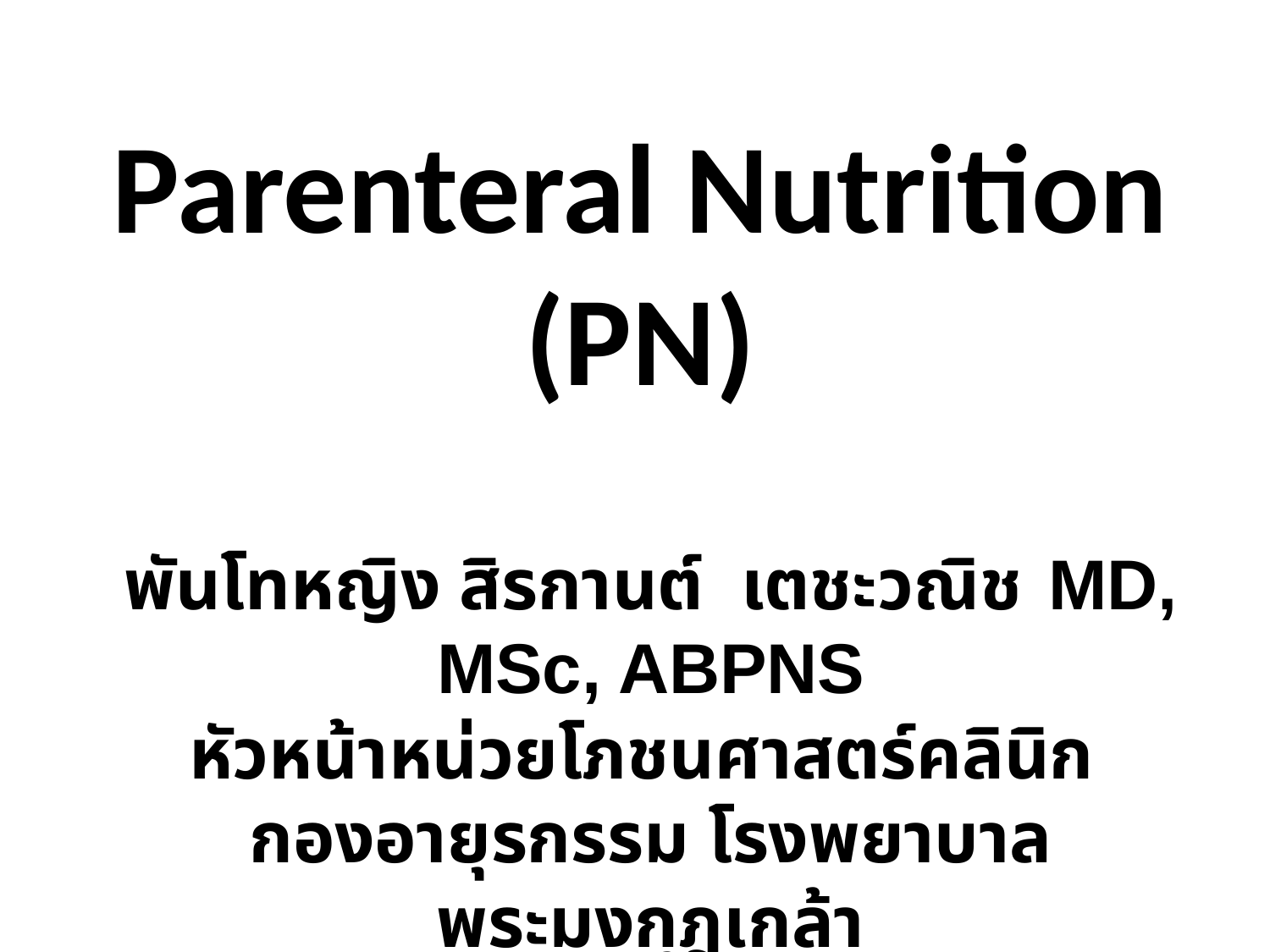

# Parenteral Nutrition (PN)
พันโทหญิง สิรกานต์  เตชะวณิช  MD, MSc, ABPNS
หัวหน้าหน่วยโภชนศาสตร์คลินิก
กองอายุรกรรม โรงพยาบาลพระมงกุฎเกล้า
18  สิงหาคม พ.ศ. 2560